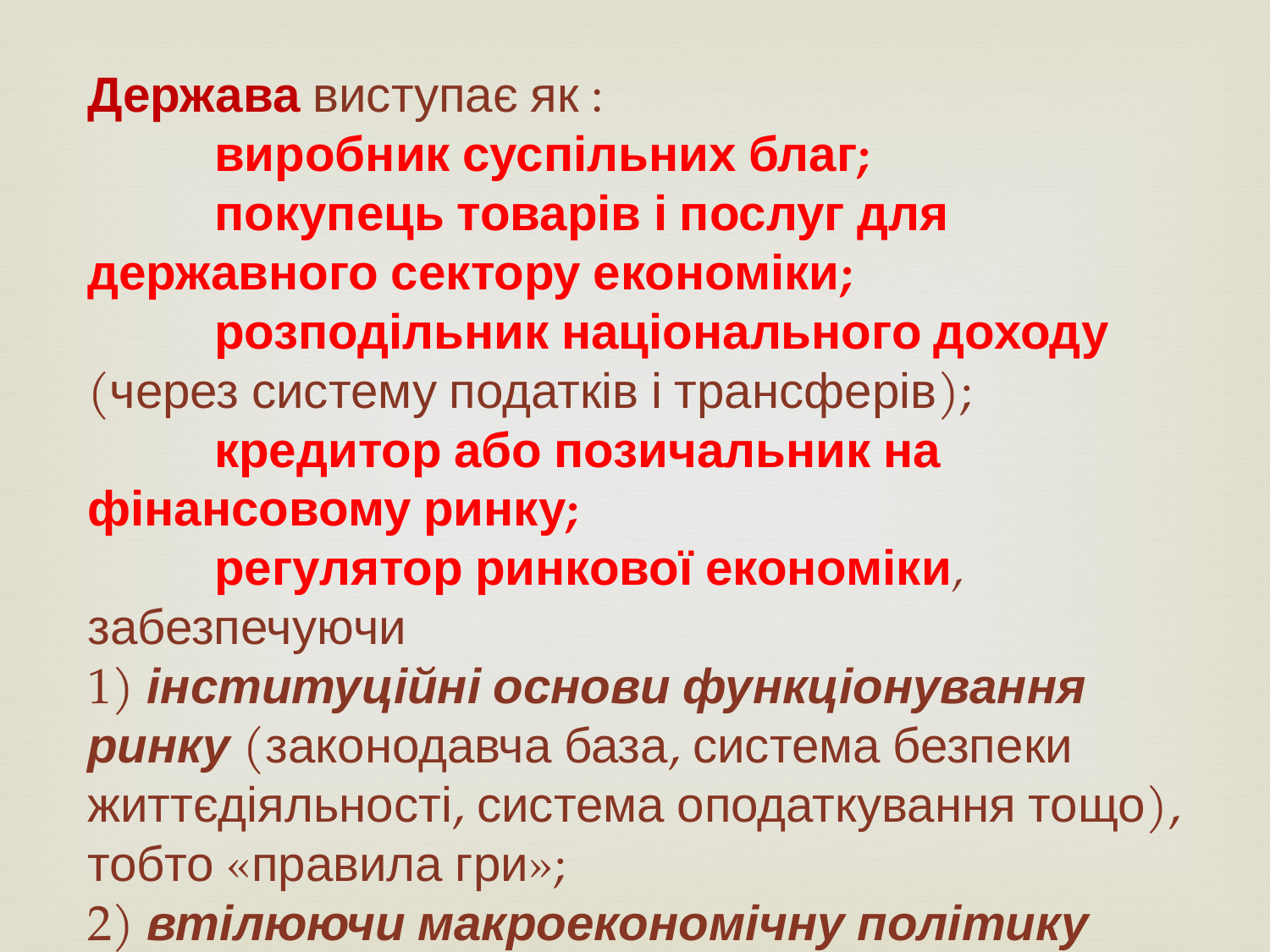

Держава виступає як :
	виробник суспільних благ;
	покупець товарів і послуг для державного сектору економіки;
	розподільник національного доходу (через систему податків і трансферів);
	кредитор або позичальник на фінансовому ринку;
	регулятор ринкової економіки, забезпечуючи
1) інституційні основи функціонування ринку (законодавча база, система безпеки життєдіяльності, система оподаткування тощо), тобто «правила гри»;
2) втілюючи макроекономічну політику